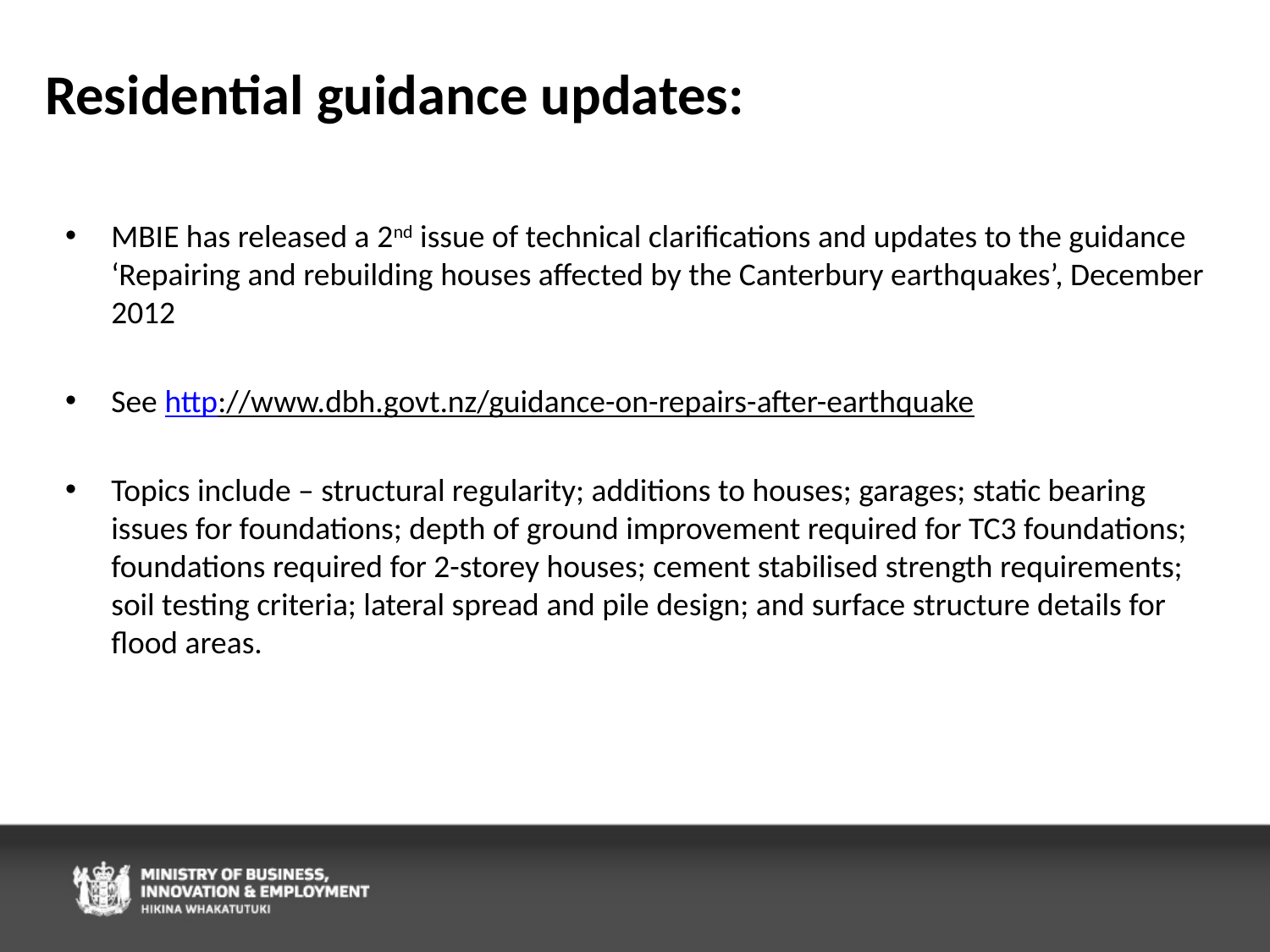

Residential guidance updates:
MBIE has released a 2nd issue of technical clarifications and updates to the guidance ‘Repairing and rebuilding houses affected by the Canterbury earthquakes’, December 2012

See http://www.dbh.govt.nz/guidance-on-repairs-after-earthquake

Topics include – structural regularity; additions to houses; garages; static bearing issues for foundations; depth of ground improvement required for TC3 foundations; foundations required for 2-storey houses; cement stabilised strength requirements; soil testing criteria; lateral spread and pile design; and surface structure details for flood areas.